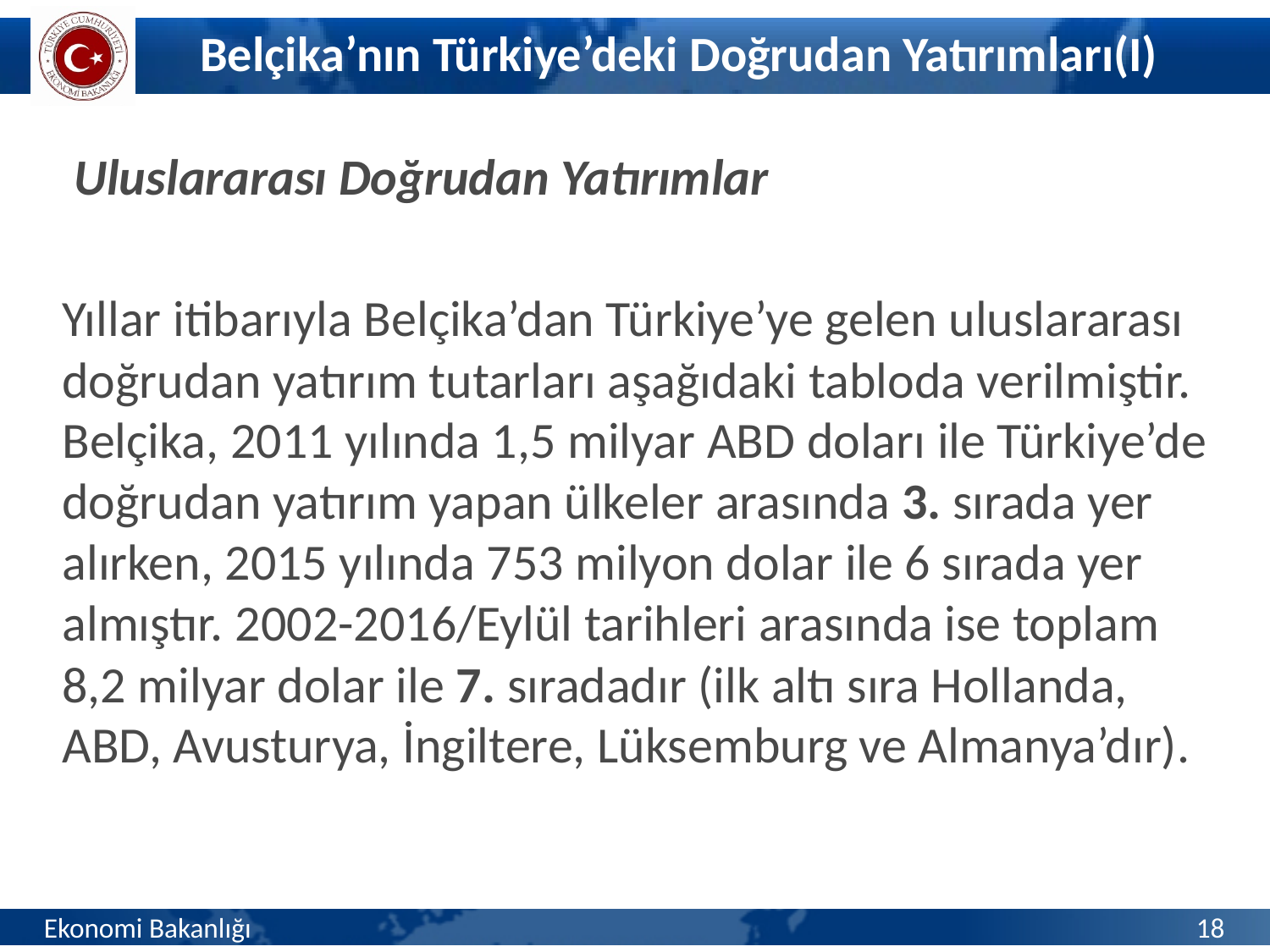

# Belçika’nın Türkiye’deki Doğrudan Yatırımları(I)
 Uluslararası Doğrudan Yatırımlar

Yıllar itibarıyla Belçika’dan Türkiye’ye gelen uluslararası doğrudan yatırım tutarları aşağıdaki tabloda verilmiştir. Belçika, 2011 yılında 1,5 milyar ABD doları ile Türkiye’de doğrudan yatırım yapan ülkeler arasında 3. sırada yer alırken, 2015 yılında 753 milyon dolar ile 6 sırada yer almıştır. 2002-2016/Eylül tarihleri arasında ise toplam 8,2 milyar dolar ile 7. sıradadır (ilk altı sıra Hollanda, ABD, Avusturya, İngiltere, Lüksemburg ve Almanya’dır).

Ekonomi Bakanlığı
18